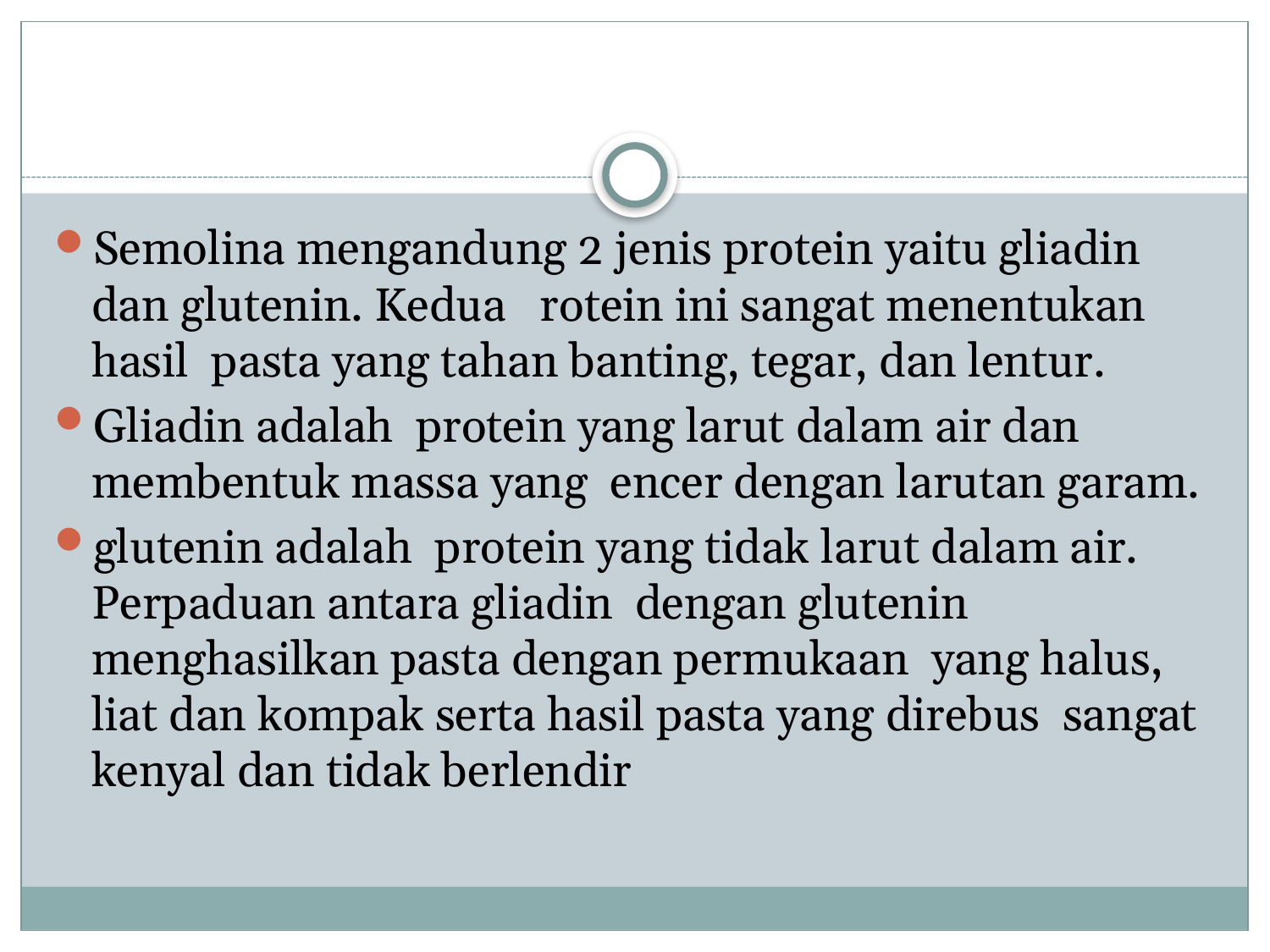

#
Semolina mengandung 2 jenis protein yaitu gliadin  dan glutenin. Kedua   rotein ini sangat menentukan hasil  pasta yang tahan banting, tegar, dan lentur.
Gliadin adalah  protein yang larut dalam air dan membentuk massa yang  encer dengan larutan garam.
glutenin adalah  protein yang tidak larut dalam air. Perpaduan antara gliadin  dengan glutenin menghasilkan pasta dengan permukaan  yang halus, liat dan kompak serta hasil pasta yang direbus  sangat kenyal dan tidak berlendir